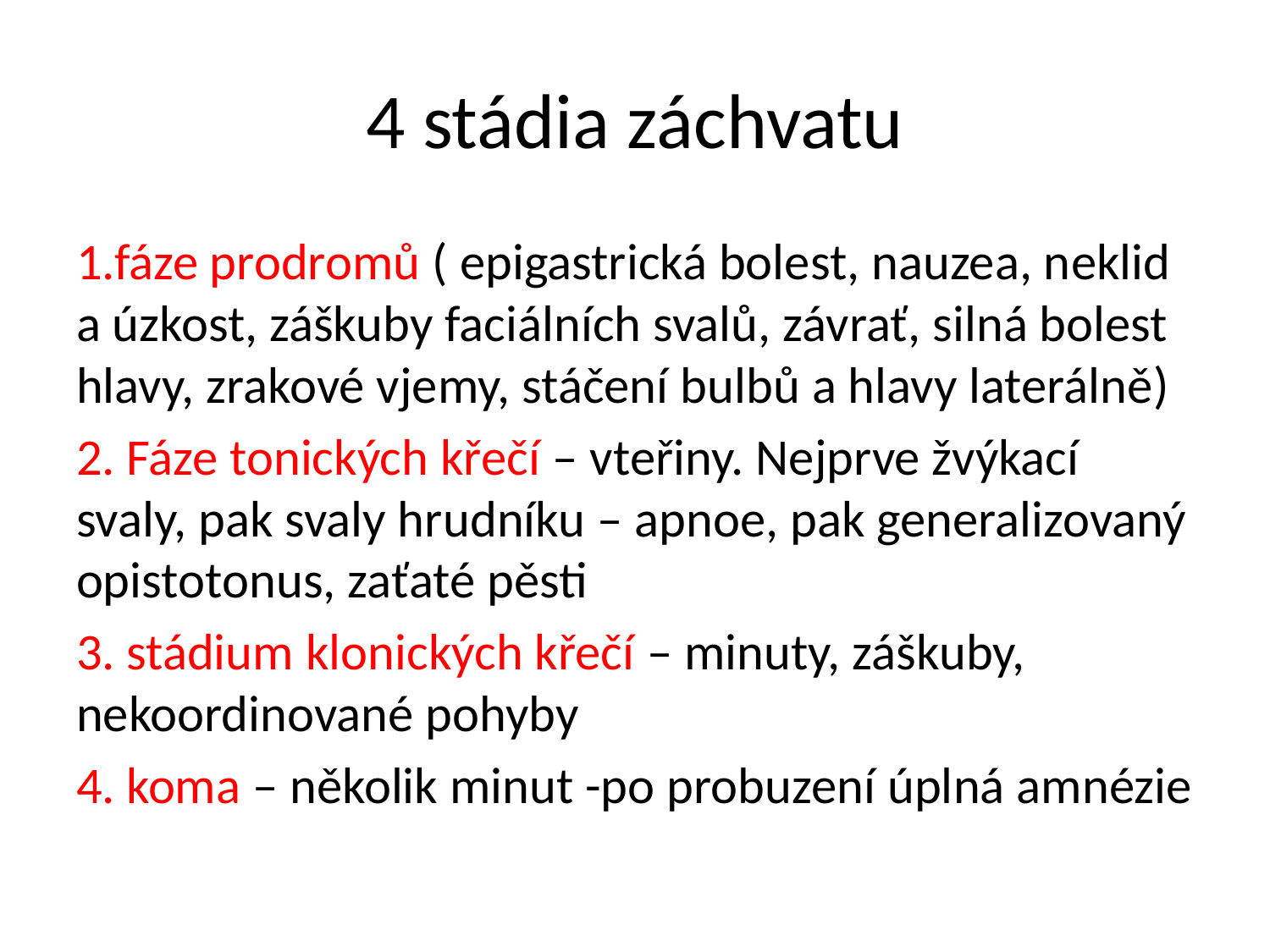

# 4 stádia záchvatu
1.fáze prodromů ( epigastrická bolest, nauzea, neklid a úzkost, záškuby faciálních svalů, závrať, silná bolest hlavy, zrakové vjemy, stáčení bulbů a hlavy laterálně)
2. Fáze tonických křečí – vteřiny. Nejprve žvýkací svaly, pak svaly hrudníku – apnoe, pak generalizovaný opistotonus, zaťaté pěsti
3. stádium klonických křečí – minuty, záškuby, nekoordinované pohyby
4. koma – několik minut -po probuzení úplná amnézie